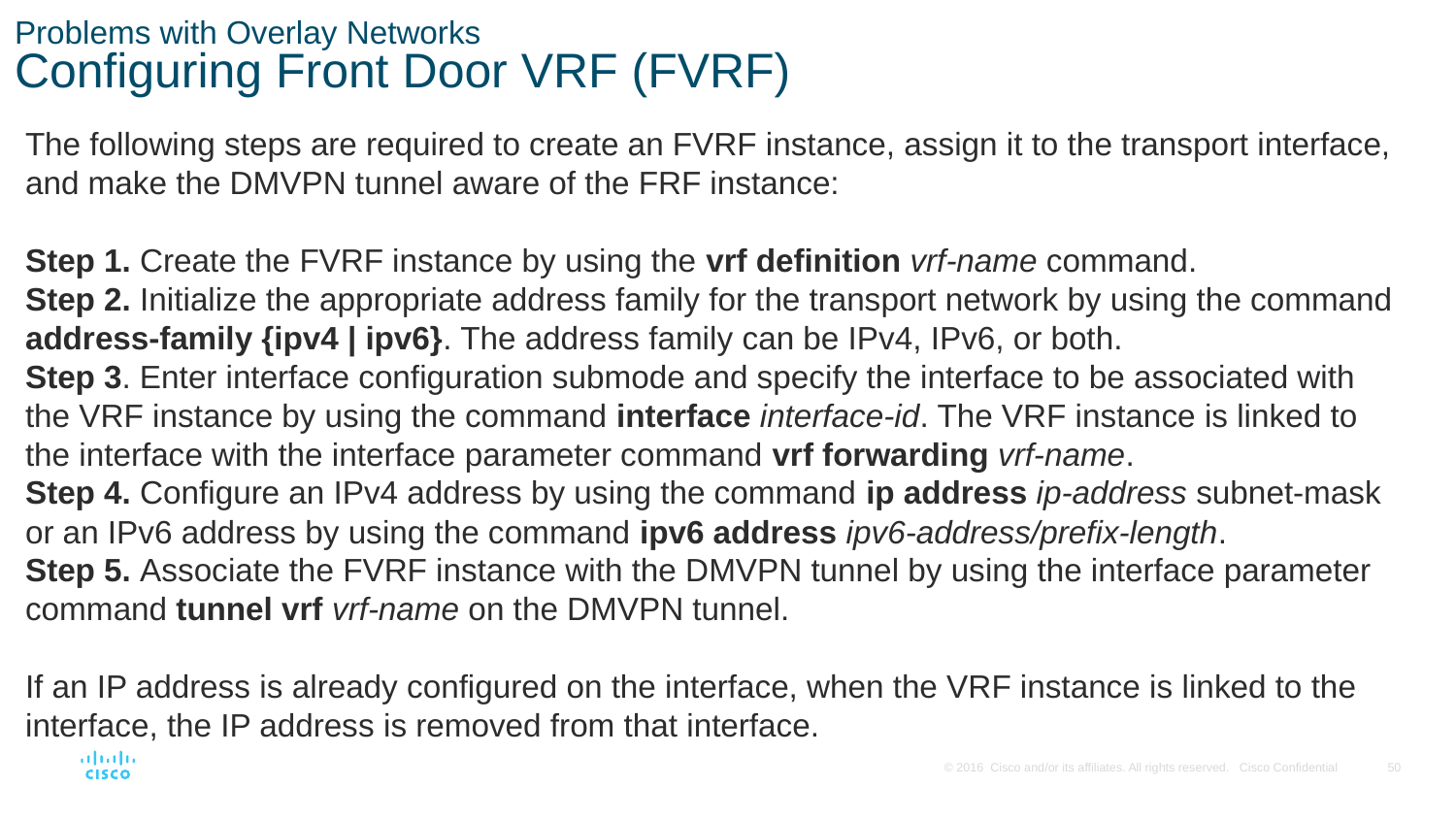

# Problems with Overlay Networks Configuring Front Door VRF (FVRF)
The following steps are required to create an FVRF instance, assign it to the transport interface, and make the DMVPN tunnel aware of the FRF instance:

Step 1. Create the FVRF instance by using the vrf definition vrf-name command.
Step 2. Initialize the appropriate address family for the transport network by using the command address-family {ipv4 | ipv6}. The address family can be IPv4, IPv6, or both.
Step 3. Enter interface configuration submode and specify the interface to be associated with the VRF instance by using the command interface interface-id. The VRF instance is linked to the interface with the interface parameter command vrf forwarding vrf-name.
Step 4. Configure an IPv4 address by using the command ip address ip-address subnet-mask or an IPv6 address by using the command ipv6 address ipv6-address/prefix-length.
Step 5. Associate the FVRF instance with the DMVPN tunnel by using the interface parameter command tunnel vrf vrf-name on the DMVPN tunnel.

If an IP address is already configured on the interface, when the VRF instance is linked to the interface, the IP address is removed from that interface.